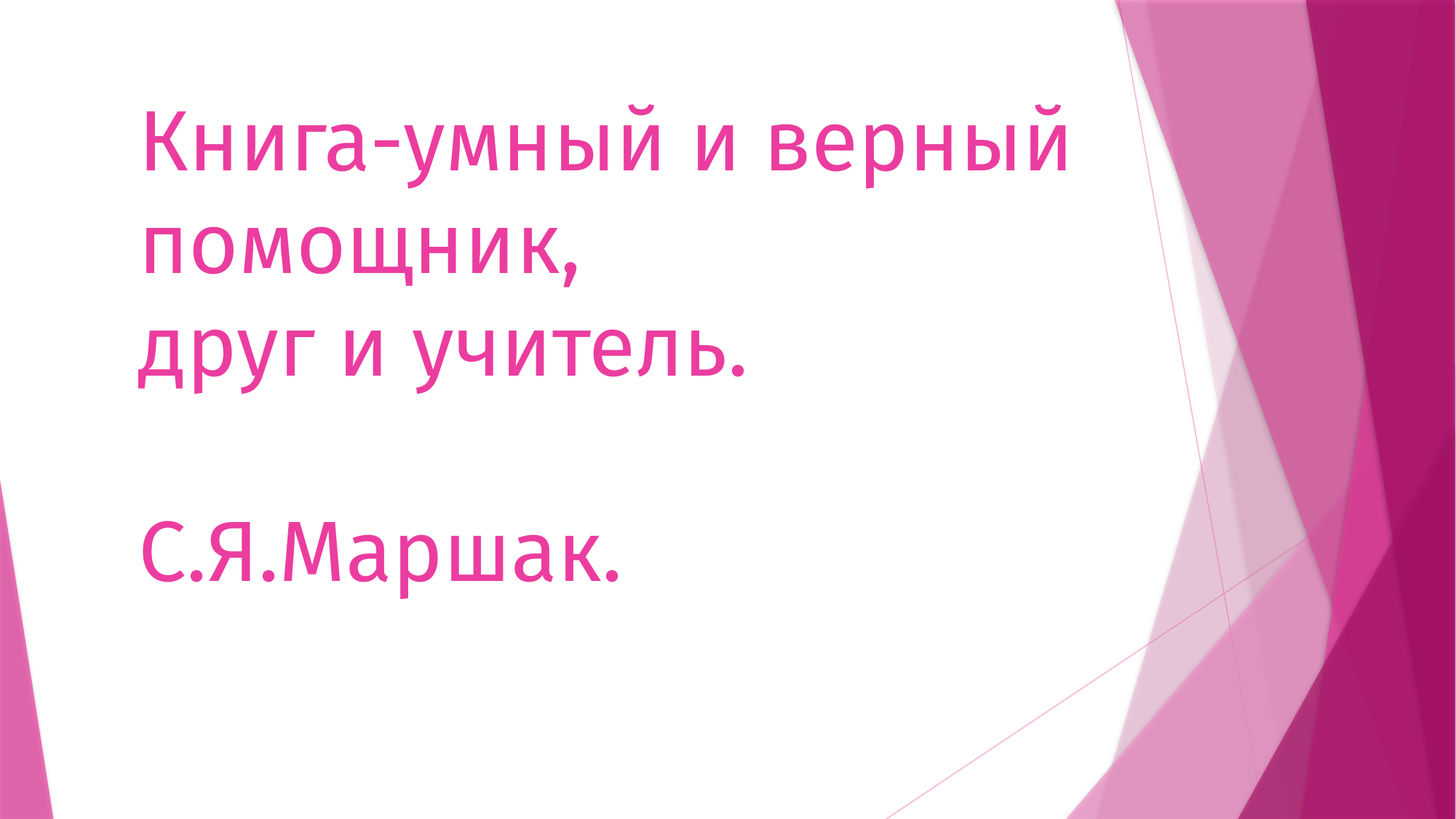

# Книга-умный и верный помощник, друг и учитель. С.Я.Маршак.